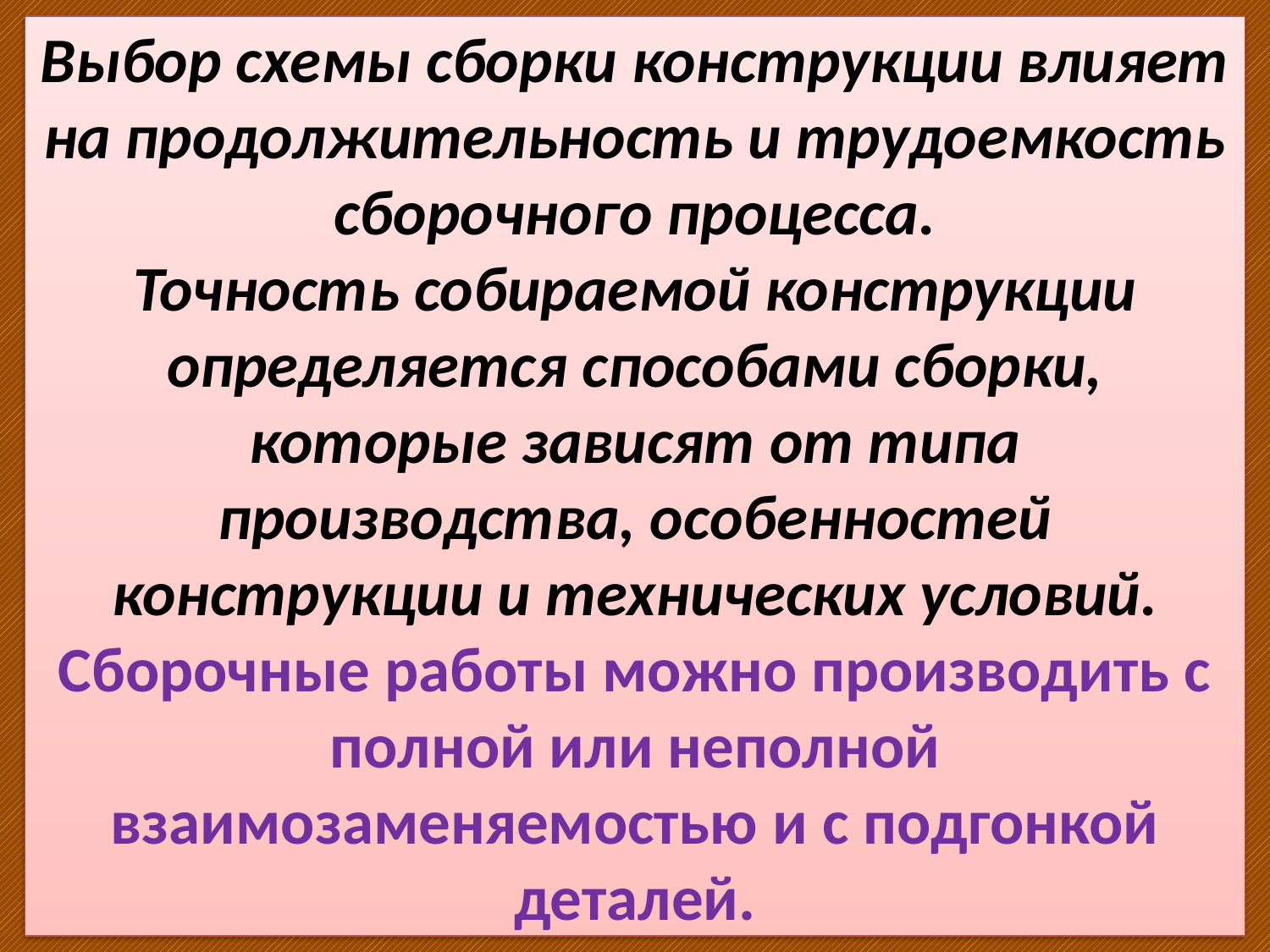

# Выбор схемы сборки конструкции влияет на продолжительность и трудоемкость сборочного процесса. Точность собираемой конструкции определяется способами сборки, которые зависят от типа производства, особенностей конструкции и технических условий. Сборочные работы можно производить с полной или неполной взаимозаменяемостью и с подгонкой деталей.